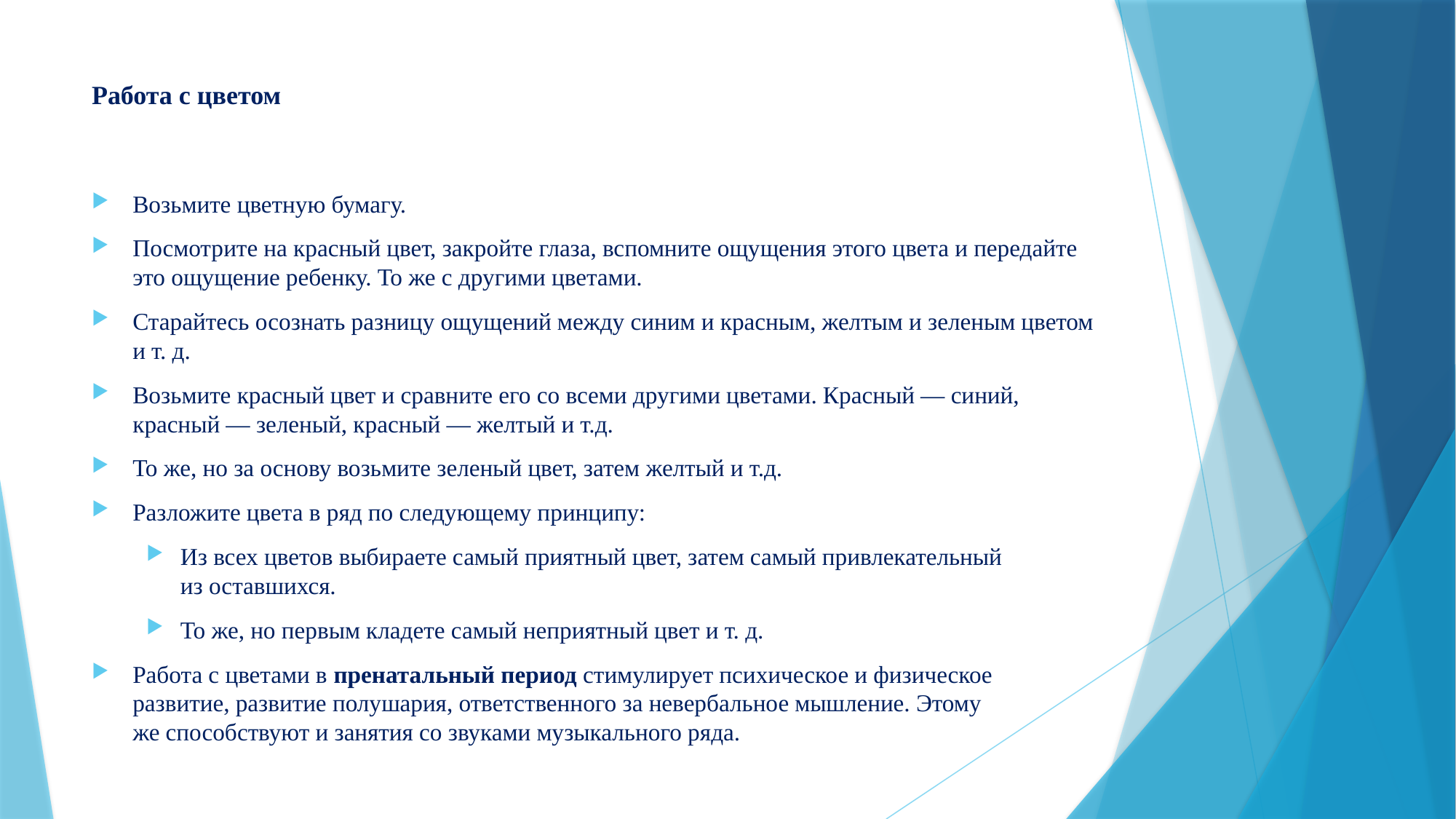

# Работа с цветом
Возьмите цветную бумагу.
Посмотрите на красный цвет, закройте глаза, вспомните ощущения этого цвета и передайте это ощущение ребенку. То же с другими цветами.
Старайтесь осознать разницу ощущений между синим и красным, желтым и зеленым цветом и т. д.
Возьмите красный цвет и сравните его со всеми другими цветами. Красный — синий, красный — зеленый, красный — желтый и т.д.
То же, но за основу возьмите зеленый цвет, затем желтый и т.д.
Разложите цвета в ряд по следующему принципу:
Из всех цветов выбираете самый приятный цвет, затем самый привлекательный из оставшихся.
То же, но первым кладете самый неприятный цвет и т. д.
Работа с цветами в пренатальный период стимулирует психическое и физическое развитие, развитие полушария, ответственного за невербальное мышление. Этому же способствуют и занятия со звуками музыкального ряда.